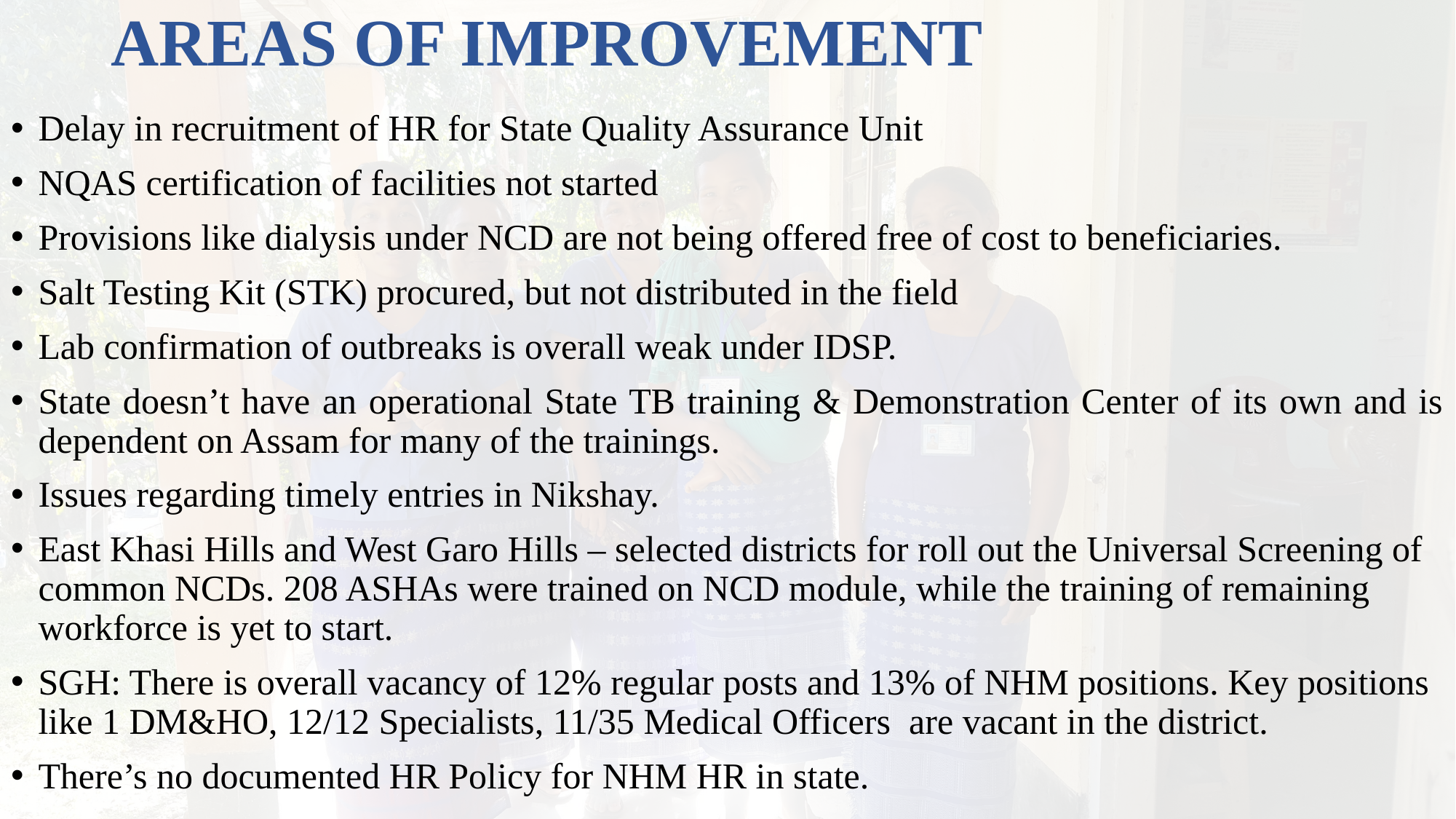

# AREAS OF IMPROVEMENT
Delay in recruitment of HR for State Quality Assurance Unit
NQAS certification of facilities not started
Provisions like dialysis under NCD are not being offered free of cost to beneficiaries.
Salt Testing Kit (STK) procured, but not distributed in the field
Lab confirmation of outbreaks is overall weak under IDSP.
State doesn’t have an operational State TB training & Demonstration Center of its own and is dependent on Assam for many of the trainings.
Issues regarding timely entries in Nikshay.
East Khasi Hills and West Garo Hills – selected districts for roll out the Universal Screening of common NCDs. 208 ASHAs were trained on NCD module, while the training of remaining workforce is yet to start.
SGH: There is overall vacancy of 12% regular posts and 13% of NHM positions. Key positions like 1 DM&HO, 12/12 Specialists, 11/35 Medical Officers  are vacant in the district.
There’s no documented HR Policy for NHM HR in state.